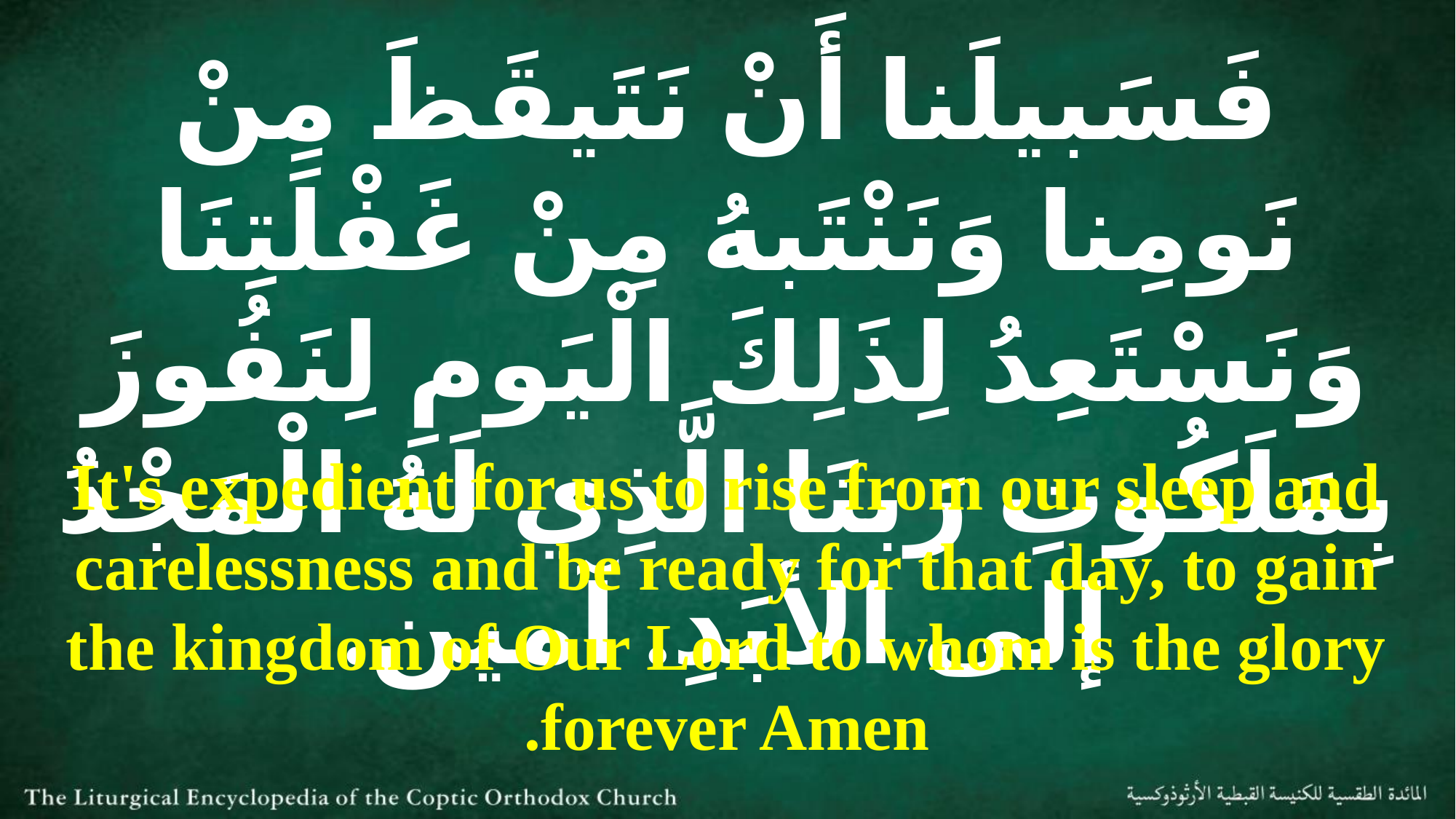

فَسَبيلَنا أَنْ نَتَيقَظَ مِنْ نَومِنا وَنَنْتَبهُ مِنْ غَفْلَتِنَا وَنَسْتَعِدُ لِذَلِكَ الْيَومِ لِنَفُوزَ بِمَلَكُوتِ رَبنَا الَّذِي لَهُ الْمَجْدُ إلى الأبَدِ. آمين.
It's expedient for us to rise from our sleep and carelessness and be ready for that day, to gain the kingdom of Our Lord to whom is the glory forever Amen.